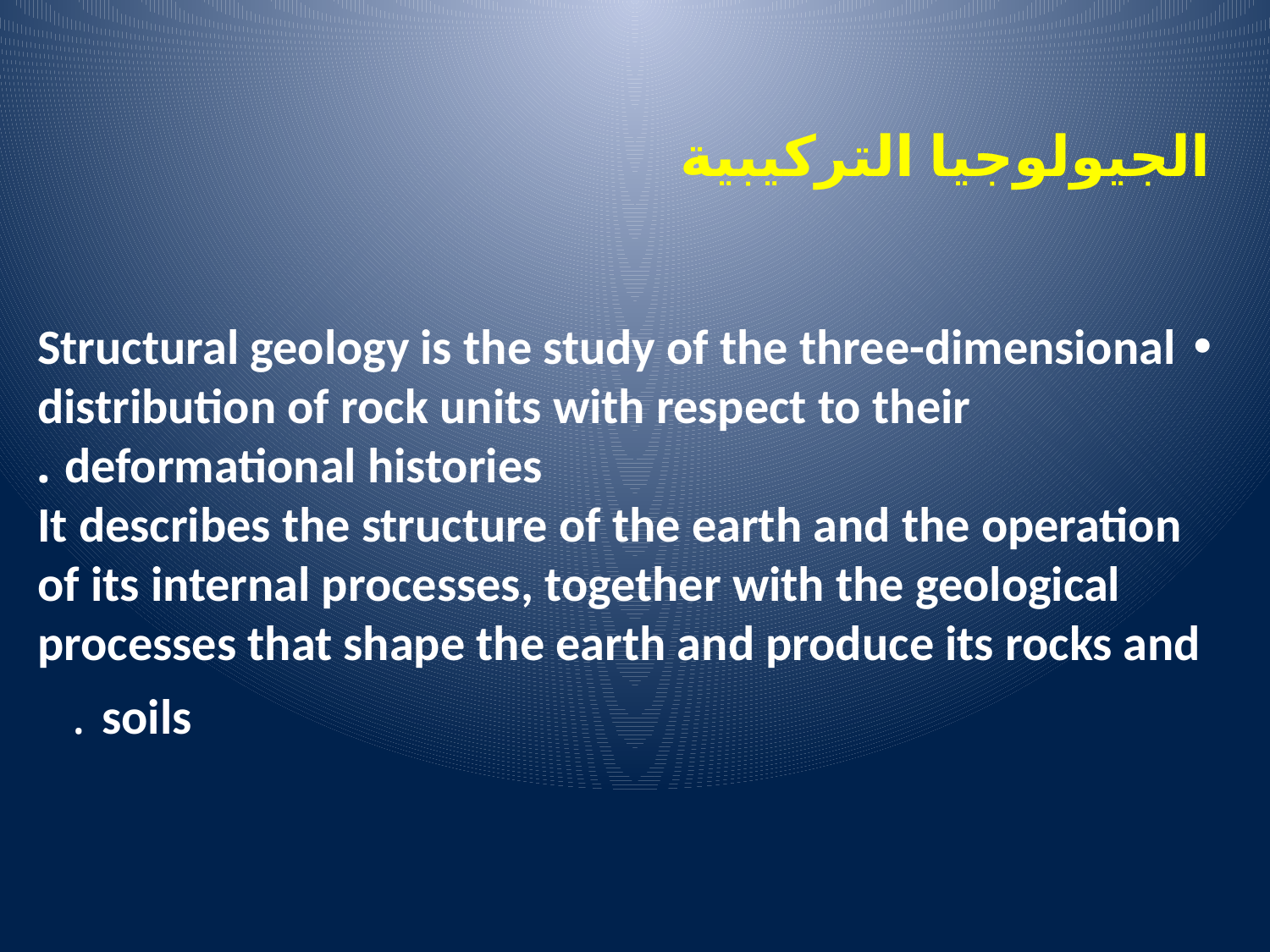

الجيولوجيا التركيبية

• Structural geology is the study of the three-dimensional
distribution of rock units with respect to their deformational histories .
 It describes the structure of the earth and the operation of its internal processes, together with the geological  processes that shape the earth and produce its rocks and soils .